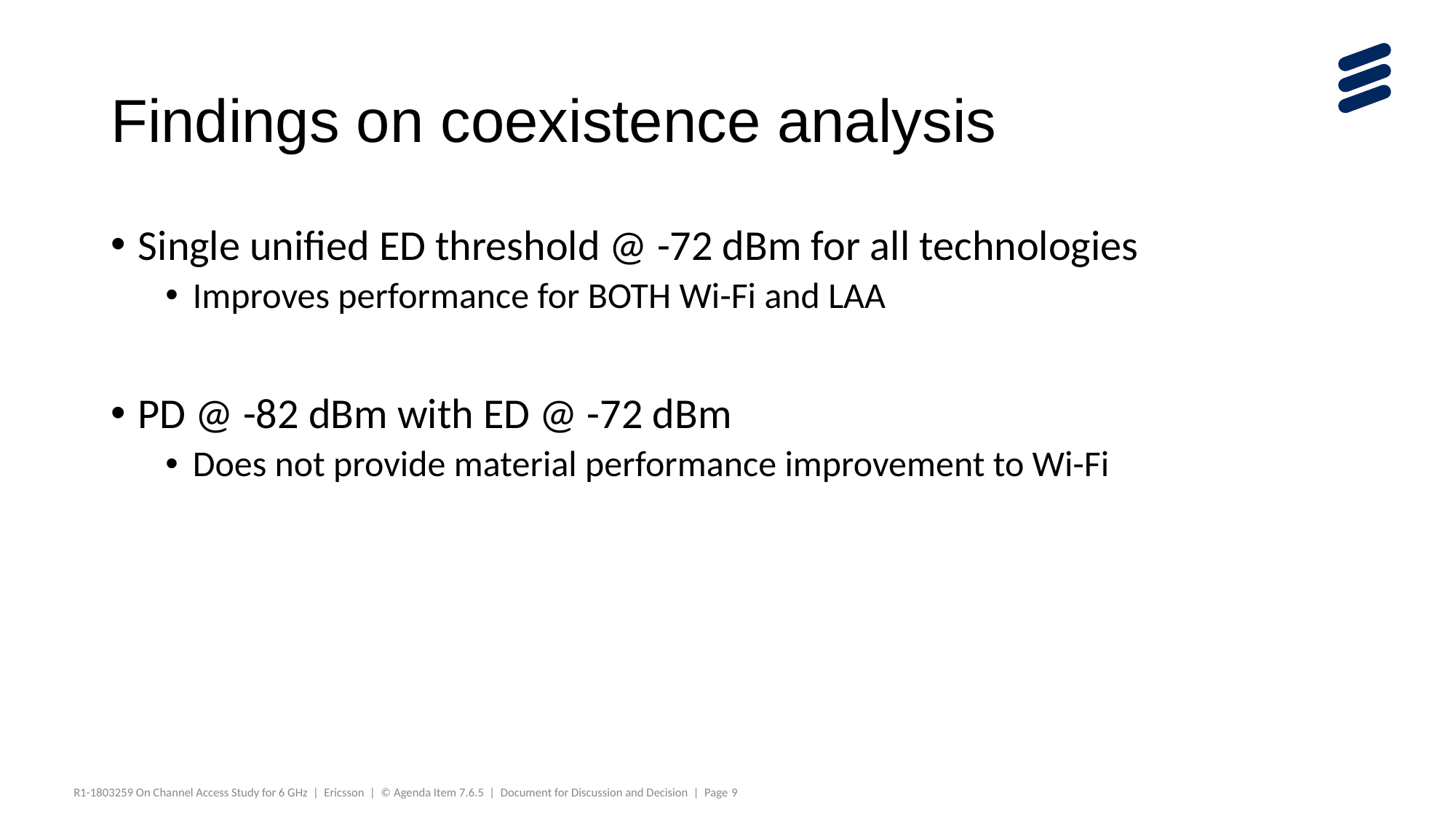

# Findings on coexistence analysis
Single unified ED threshold @ -72 dBm for all technologies
Improves performance for BOTH Wi-Fi and LAA

PD @ -82 dBm with ED @ -72 dBm
Does not provide material performance improvement to Wi-Fi